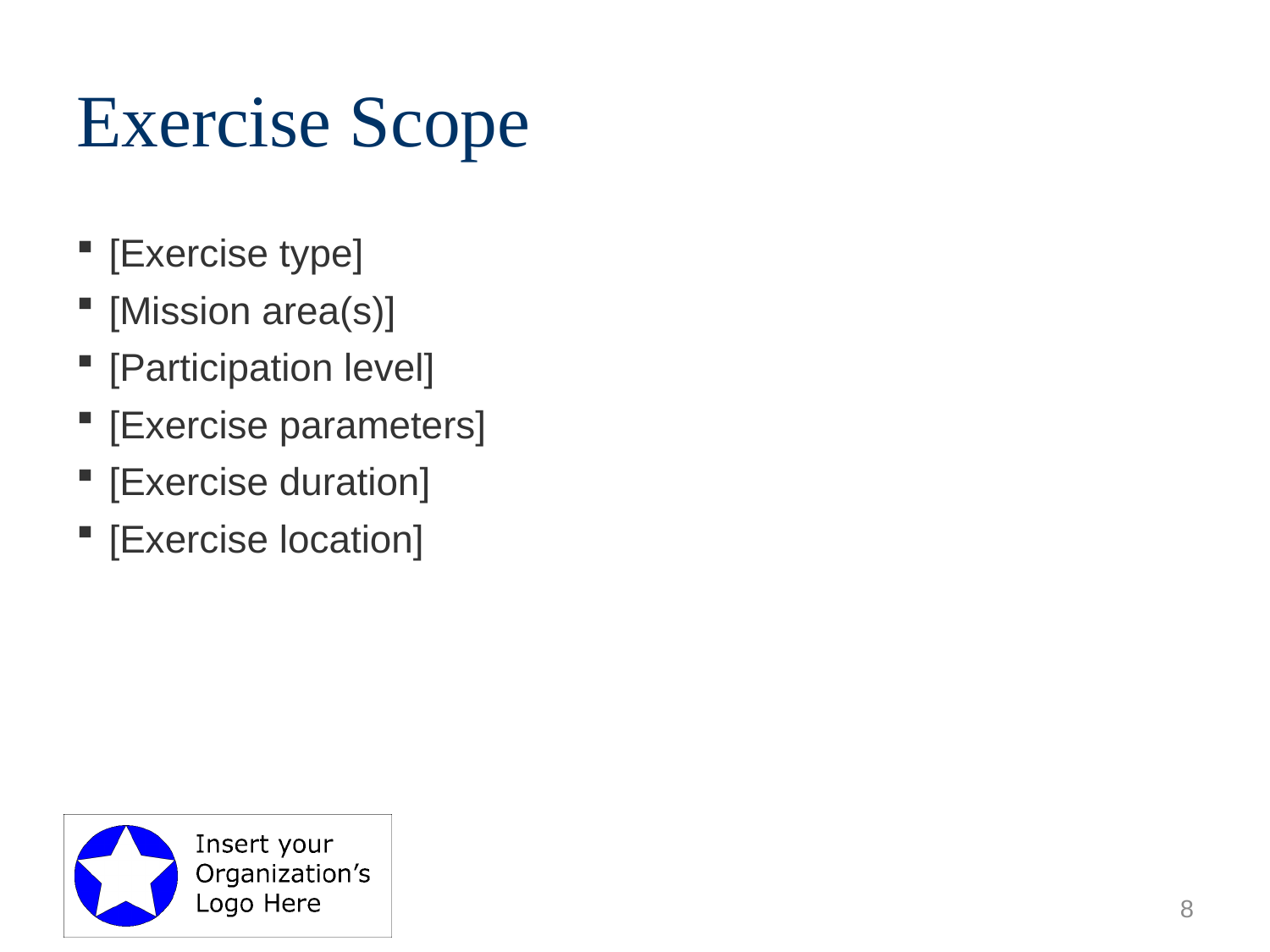

# Exercise Scope
[Exercise type]
[Mission area(s)]
[Participation level]
[Exercise parameters]
[Exercise duration]
[Exercise location]
8